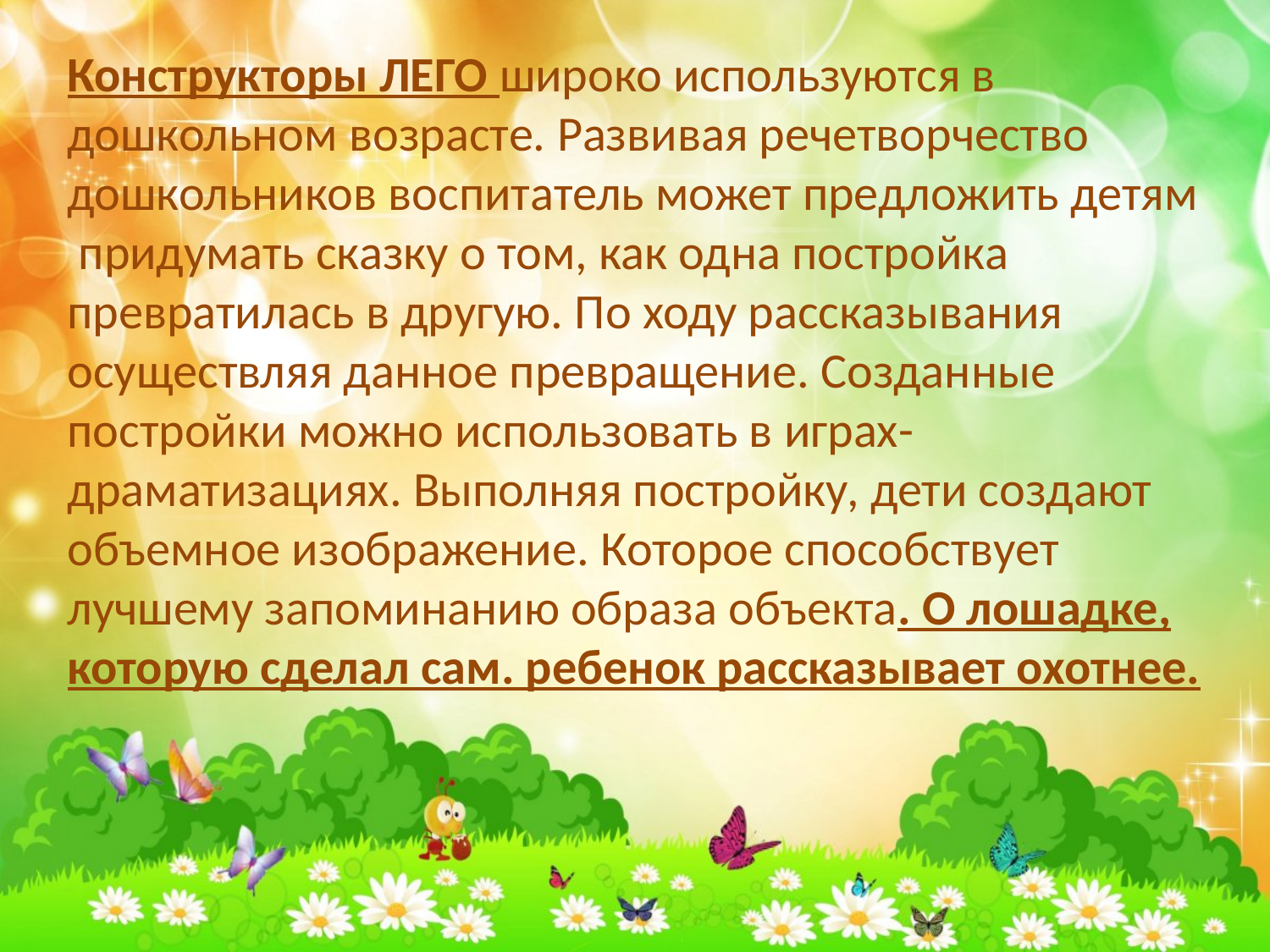

Конструкторы ЛЕГО широко используются в дошкольном возрасте. Развивая речетворчество дошкольников воспитатель может предложить детям  придумать сказку о том, как одна постройка превратилась в другую. По ходу рассказывания осуществляя данное превращение. Созданные постройки можно использовать в играх- драматизациях. Выполняя постройку, дети создают объемное изображение. Которое способствует лучшему запоминанию образа объекта. О лошадке, которую сделал сам. ребенок рассказывает охотнее.